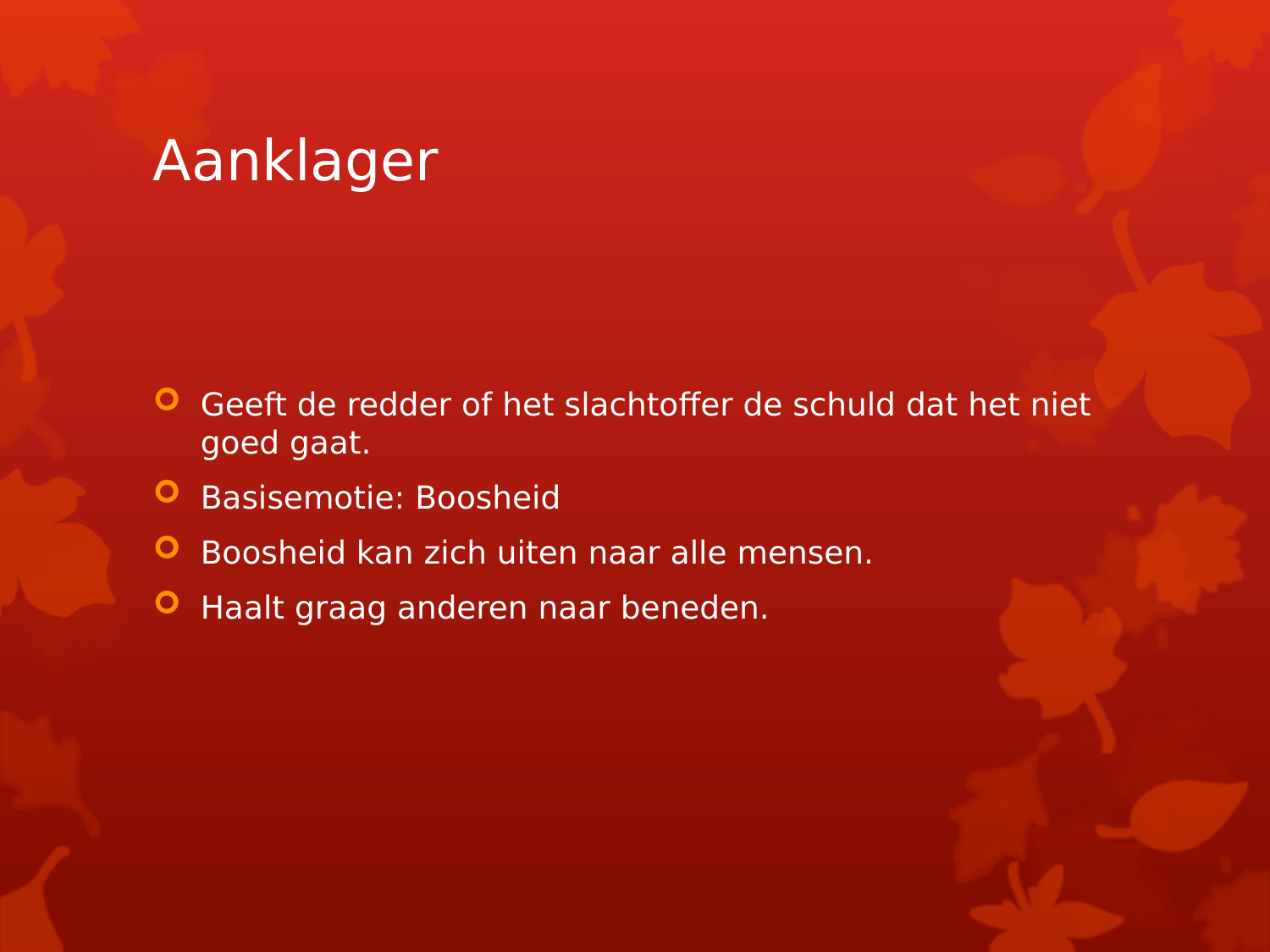

# Aanklager
Geeft de redder of het slachtoffer de schuld dat het niet goed gaat.
Basisemotie: Boosheid
Boosheid kan zich uiten naar alle mensen.
Haalt graag anderen naar beneden.